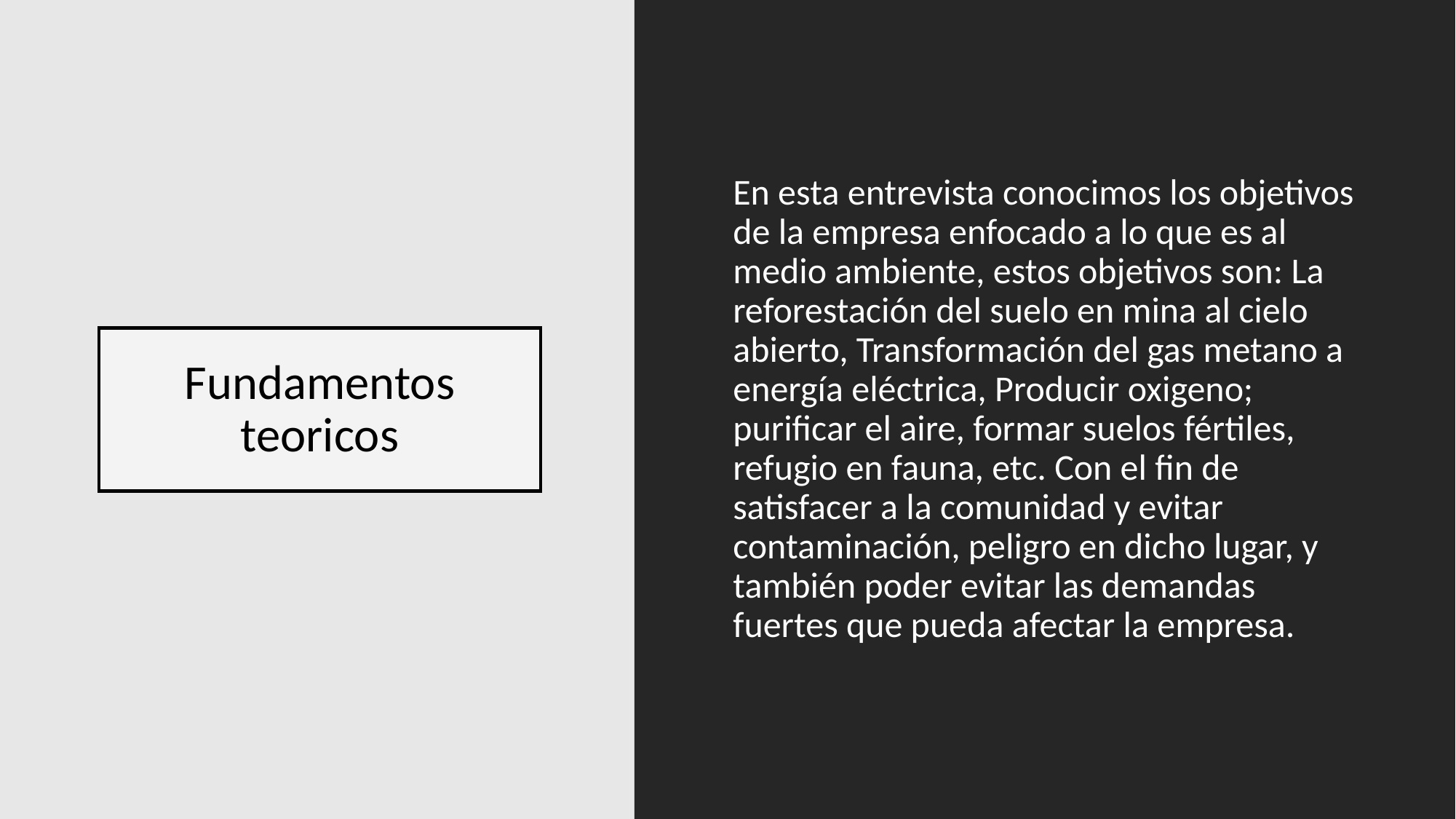

En esta entrevista conocimos los objetivos de la empresa enfocado a lo que es al medio ambiente, estos objetivos son: La reforestación del suelo en mina al cielo abierto, Transformación del gas metano a energía eléctrica, Producir oxigeno; purificar el aire, formar suelos fértiles, refugio en fauna, etc. Con el fin de satisfacer a la comunidad y evitar contaminación, peligro en dicho lugar, y también poder evitar las demandas fuertes que pueda afectar la empresa.
# Fundamentos teoricos